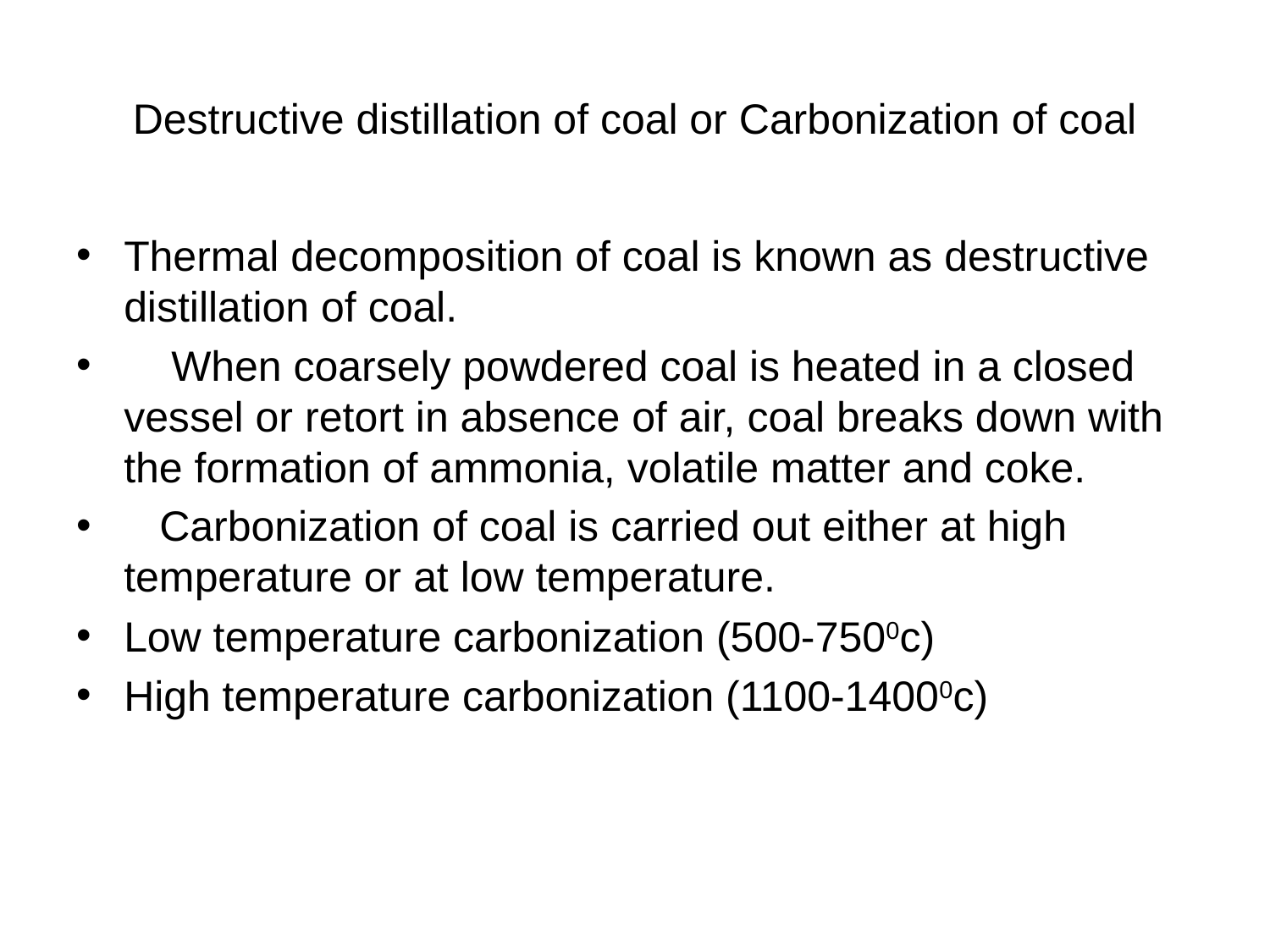

# Destructive distillation of coal or Carbonization of coal
Thermal decomposition of coal is known as destructive distillation of coal.
    When coarsely powdered coal is heated in a closed vessel or retort in absence of air, coal breaks down with the formation of ammonia, volatile matter and coke.
   Carbonization of coal is carried out either at high temperature or at low temperature.
Low temperature carbonization (500-7500c)
High temperature carbonization (1100-14000c)